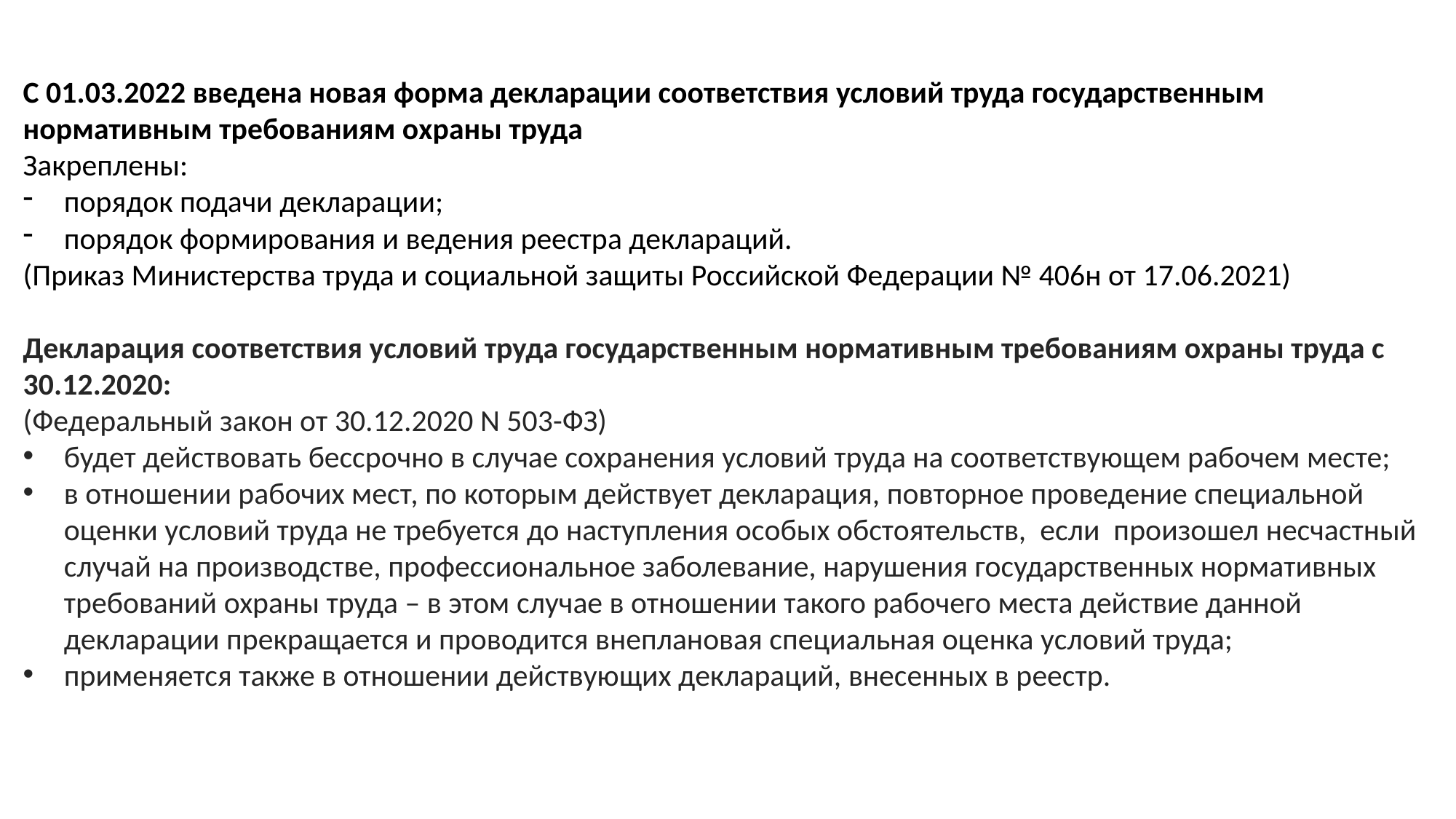

С 01.03.2022 введена новая форма декларации соответствия условий труда государственным нормативным требованиям охраны труда
Закреплены:
порядок подачи декларации;
порядок формирования и ведения реестра деклараций.
(Приказ Министерства труда и социальной защиты Российской Федерации № 406н от 17.06.2021)

Декларация соответствия условий труда государственным нормативным требованиям охраны труда с 30.12.2020:
(Федеральный закон от 30.12.2020 N 503-ФЗ)
будет действовать бессрочно в случае сохранения условий труда на соответствующем рабочем месте;
в отношении рабочих мест, по которым действует декларация, повторное проведение специальной оценки условий труда не требуется до наступления особых обстоятельств,  если  произошел несчастный случай на производстве, профессиональное заболевание, нарушения государственных нормативных требований охраны труда – в этом случае в отношении такого рабочего места действие данной декларации прекращается и проводится внеплановая специальная оценка условий труда;
применяется также в отношении действующих деклараций, внесенных в реестр.